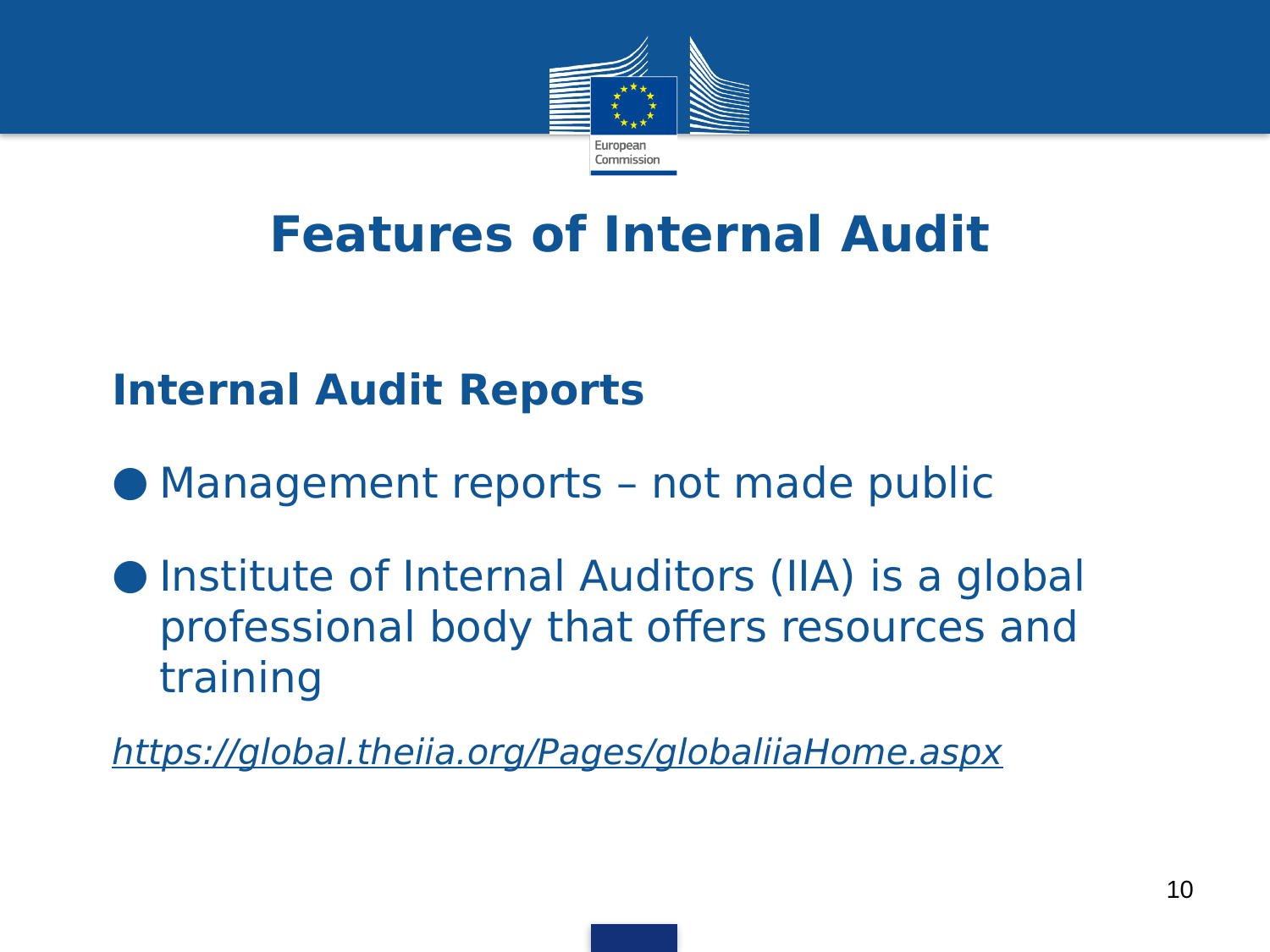

# Features of Internal Audit
Internal Audit Reports
Management reports – not made public
Institute of Internal Auditors (IIA) is a global professional body that offers resources and training
https://global.theiia.org/Pages/globaliiaHome.aspx
10